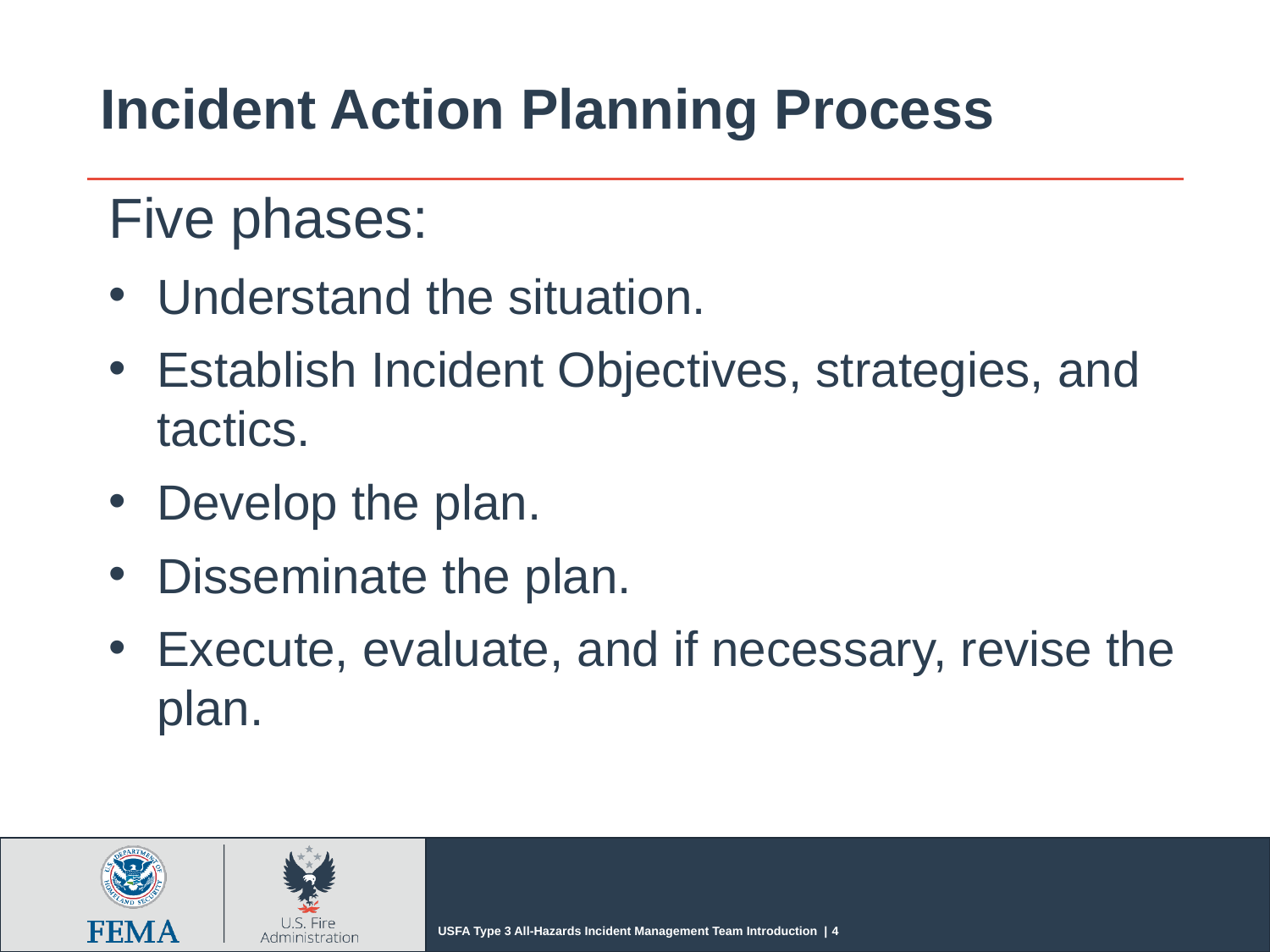

# Incident Action Planning Process
Five phases:
Understand the situation.
Establish Incident Objectives, strategies, and tactics.
Develop the plan.
Disseminate the plan.
Execute, evaluate, and if necessary, revise the plan.
USFA Type 3 All-Hazards Incident Management Team Introduction  | 4